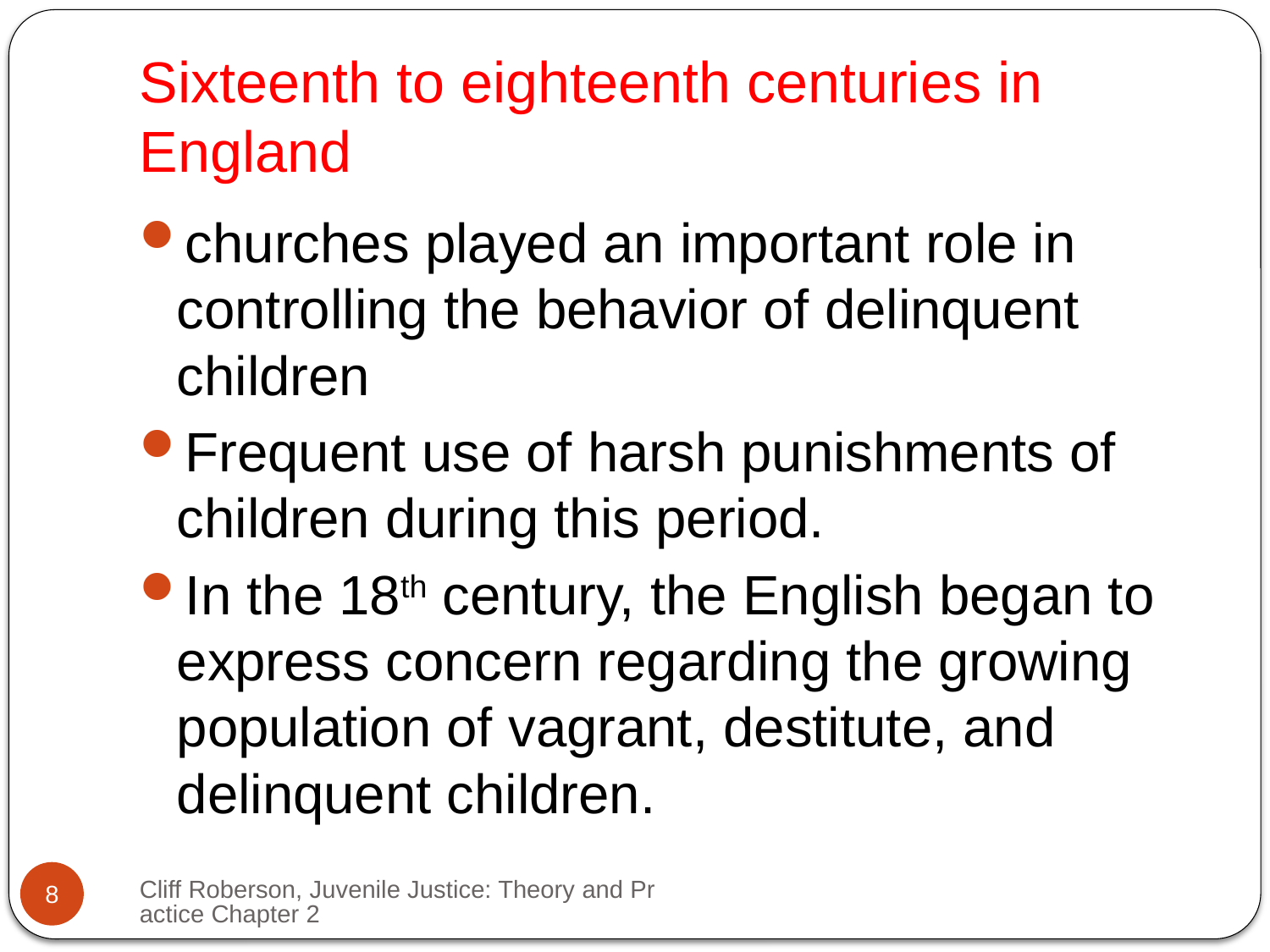

# Sixteenth to eighteenth centuries in England
churches played an important role in controlling the behavior of delinquent children
Frequent use of harsh punishments of children during this period.
In the 18th century, the English began to express concern regarding the growing population of vagrant, destitute, and delinquent children.
Cliff Roberson, Juvenile Justice: Theory and Practice Chapter 2
8